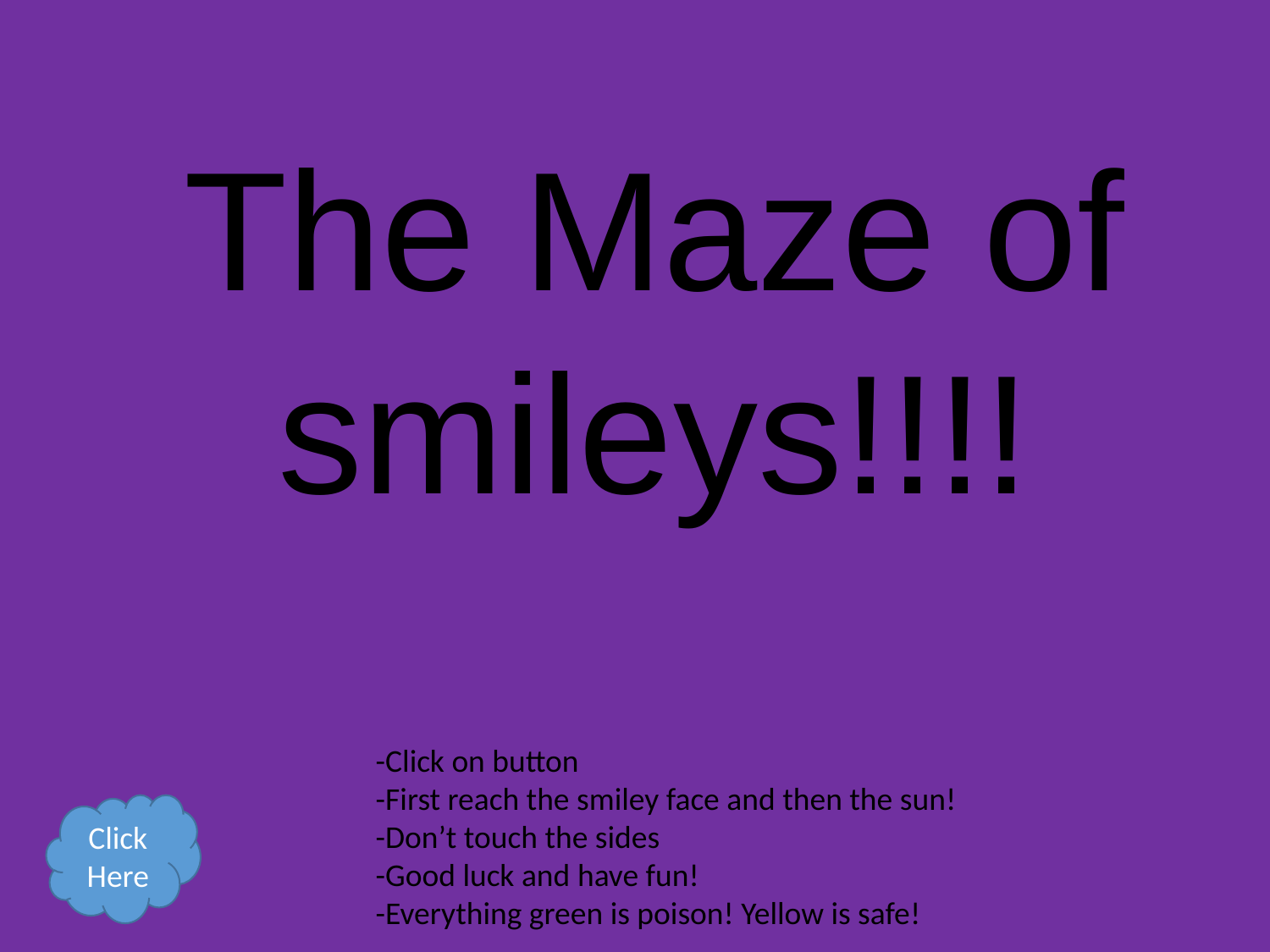

The Maze of smileys!!!!
-Click on button
-First reach the smiley face and then the sun!
-Don’t touch the sides
-Good luck and have fun!
-Everything green is poison! Yellow is safe!
Click Here